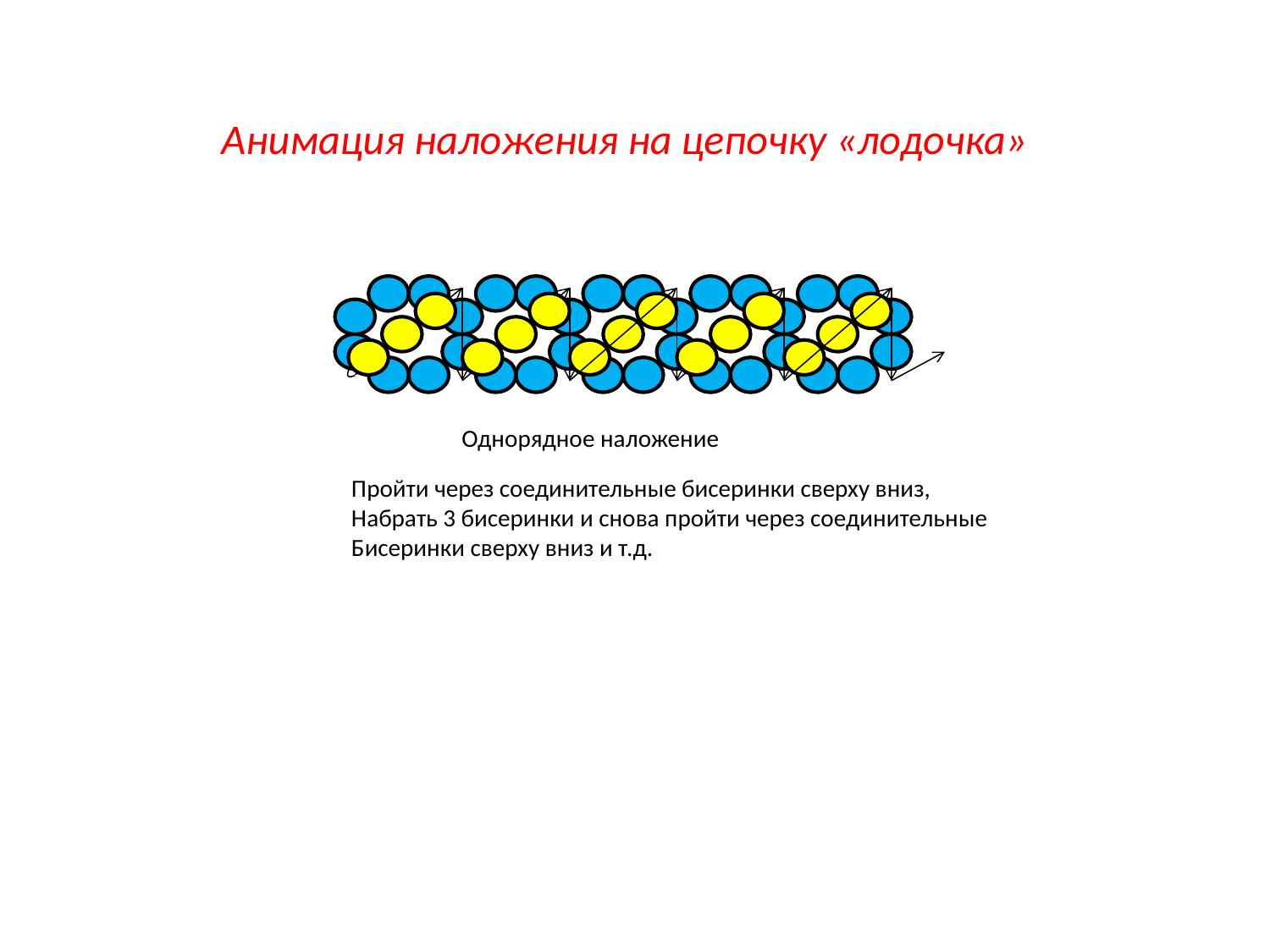

Анимация наложения на цепочку «лодочка»

Однорядное наложение
Пройти через соединительные бисеринки сверху вниз,
Набрать 3 бисеринки и снова пройти через соединительные
Бисеринки сверху вниз и т.д.